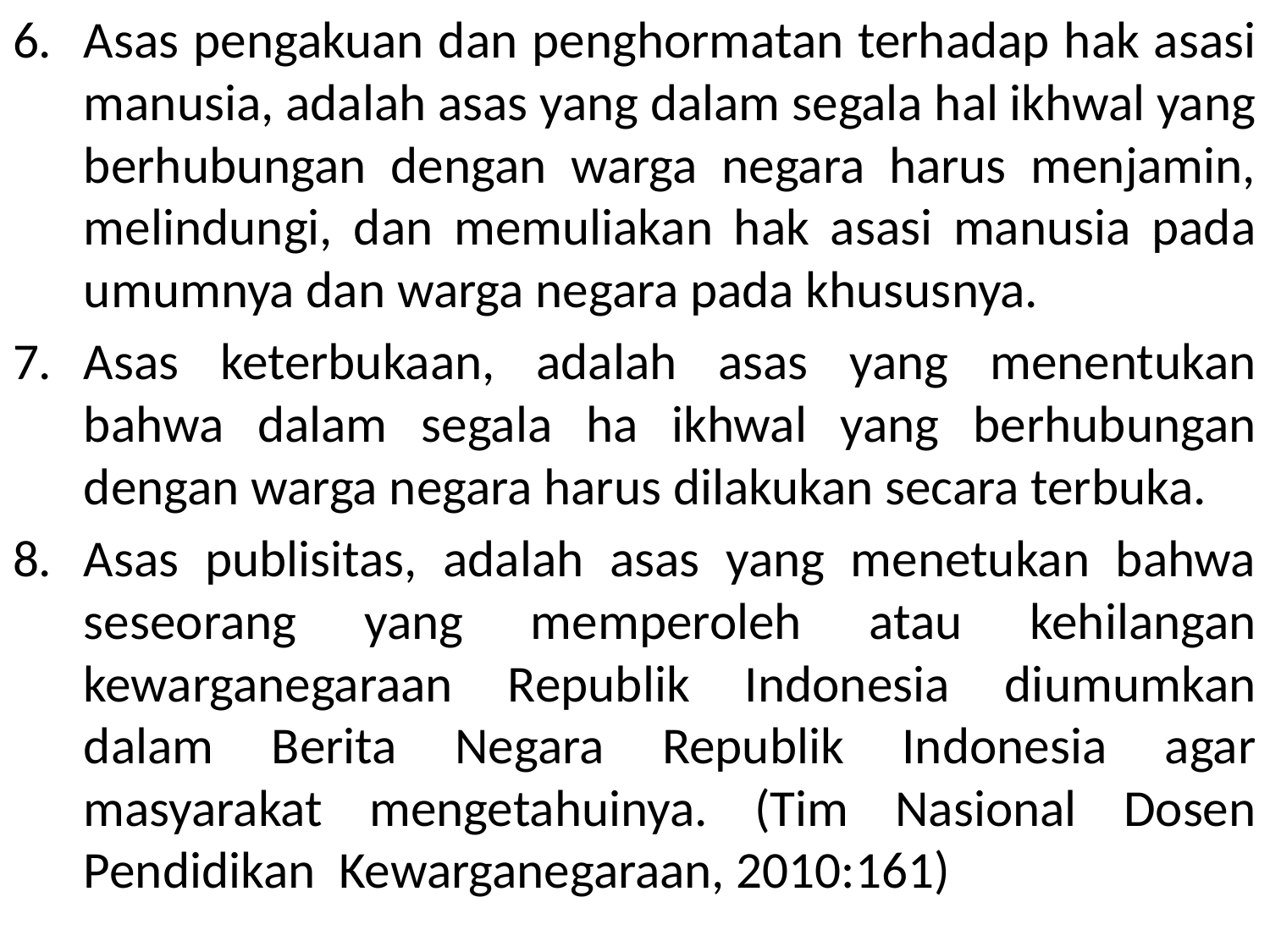

Asas pengakuan dan penghormatan terhadap hak asasi manusia, adalah asas yang dalam segala hal ikhwal yang berhubungan dengan warga negara harus menjamin, melindungi, dan memuliakan hak asasi manusia pada umumnya dan warga negara pada khususnya.
Asas keterbukaan, adalah asas yang menentukan bahwa dalam segala ha ikhwal yang berhubungan dengan warga negara harus dilakukan secara terbuka.
Asas publisitas, adalah asas yang menetukan bahwa seseorang yang memperoleh atau kehilangan kewarganegaraan Republik Indonesia diumumkan dalam Berita Negara Republik Indonesia agar masyarakat mengetahuinya. (Tim Nasional Dosen Pendidikan  Kewarganegaraan, 2010:161)